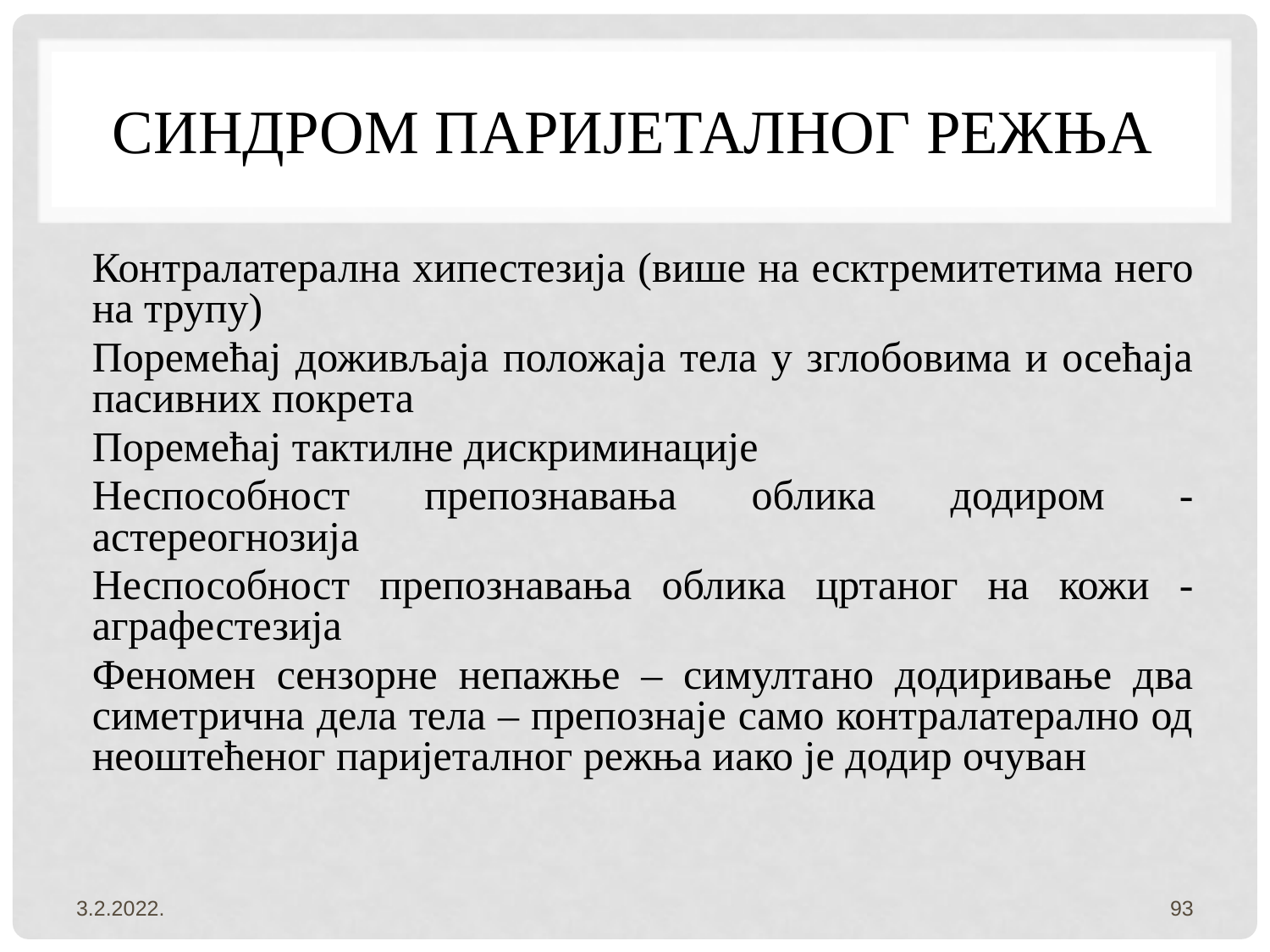

# СИНДРОМ ПАРИЈЕТАЛНОГ РЕЖЊА
Контралатерална хипестезија (више на есктремитетима него на трупу)
Поремећај доживљаја положаја тела у зглобовима и осећаја пасивних покрета
Поремећај тактилне дискриминације
Неспособност препознавања облика додиром - астереогнозија
Неспособност препознавања облика цртаног на кожи - аграфестезија
Феномен сензорне непажње – симултано додиривање два симетрична дела тела – препознаје само контралатерално од неоштећеног паријеталног режња иако је додир очуван
3.2.2022.
93